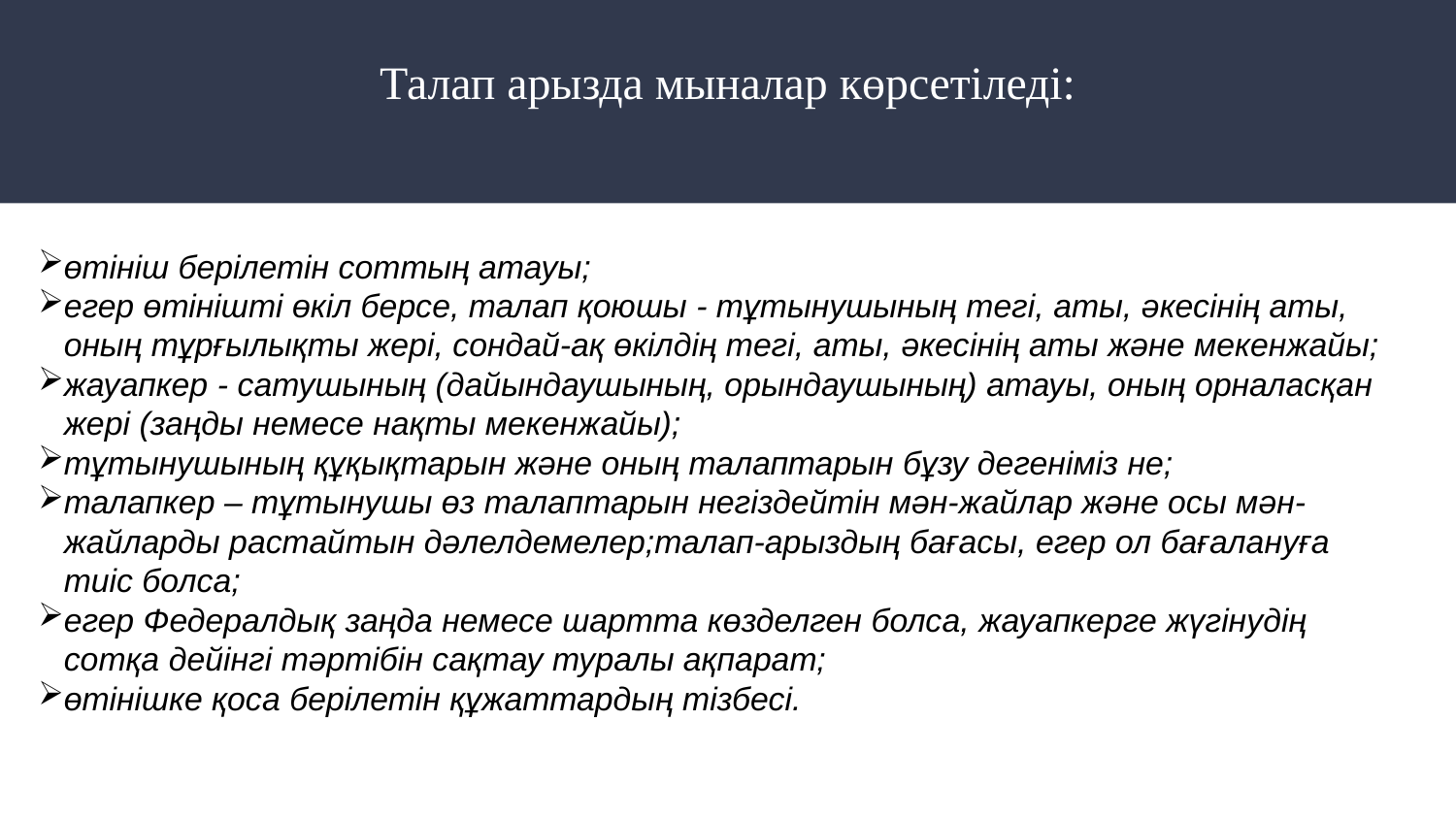

# Талап арызда мыналар көрсетіледі:
өтініш берілетін соттың атауы;
егер өтінішті өкіл берсе, талап қоюшы - тұтынушының тегі, аты, әкесінің аты, оның тұрғылықты жері, сондай-ақ өкілдің тегі, аты, әкесінің аты және мекенжайы;
жауапкер - сатушының (дайындаушының, орындаушының) атауы, оның орналасқан жері (заңды немесе нақты мекенжайы);
тұтынушының құқықтарын және оның талаптарын бұзу дегеніміз не;
талапкер – тұтынушы өз талаптарын негіздейтін мән-жайлар және осы мән-жайларды растайтын дәлелдемелер;талап-арыздың бағасы, егер ол бағалануға тиіс болса;
егер Федералдық заңда немесе шартта көзделген болса, жауапкерге жүгінудің сотқа дейінгі тәртібін сақтау туралы ақпарат;
өтінішке қоса берілетін құжаттардың тізбесі.Цели  и задачи единой организации по защите прав потребителей